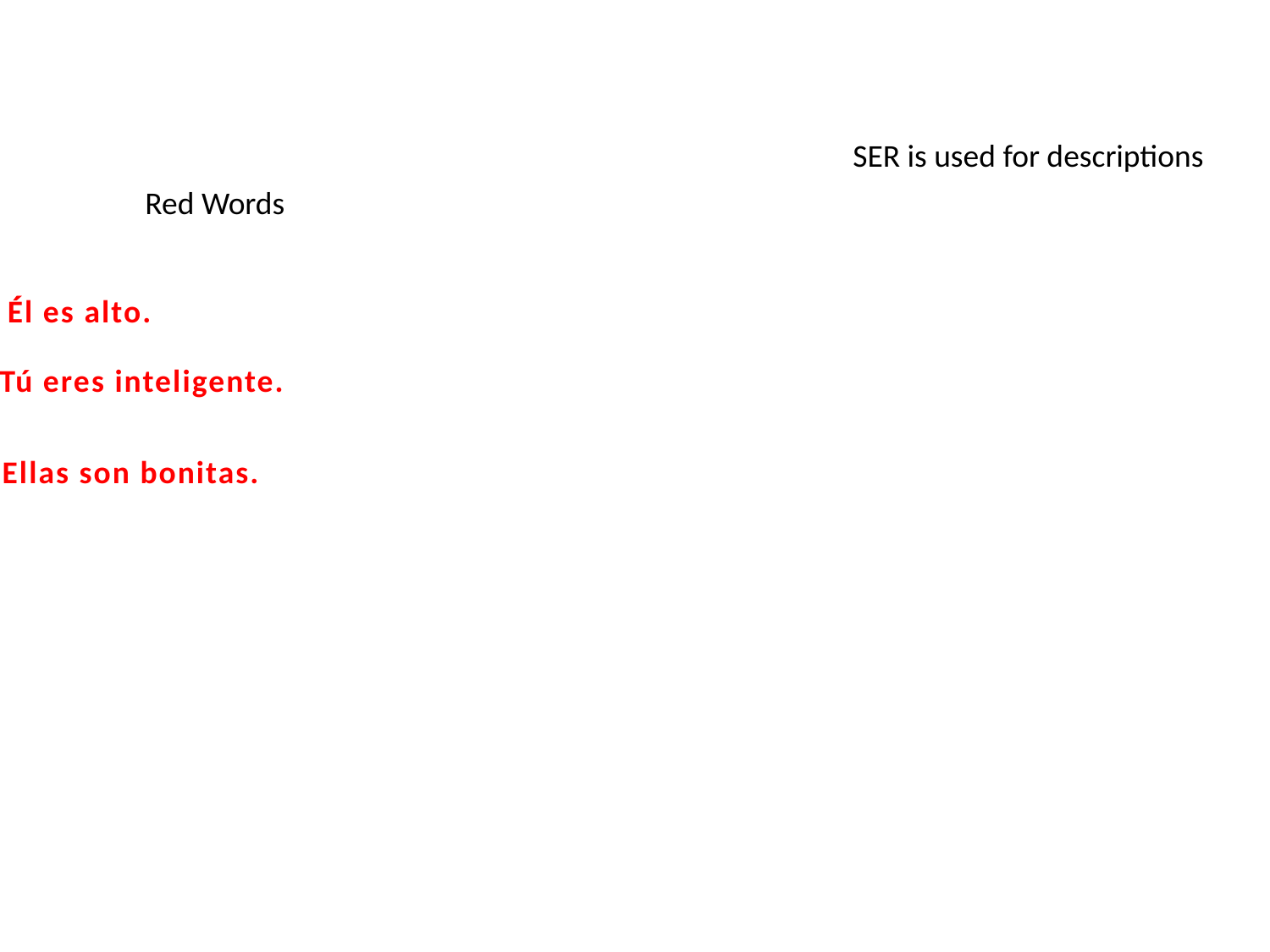

SER is used for descriptions
Red Words
Él es alto.

Tú eres inteligente.

Ellas son bonitas.